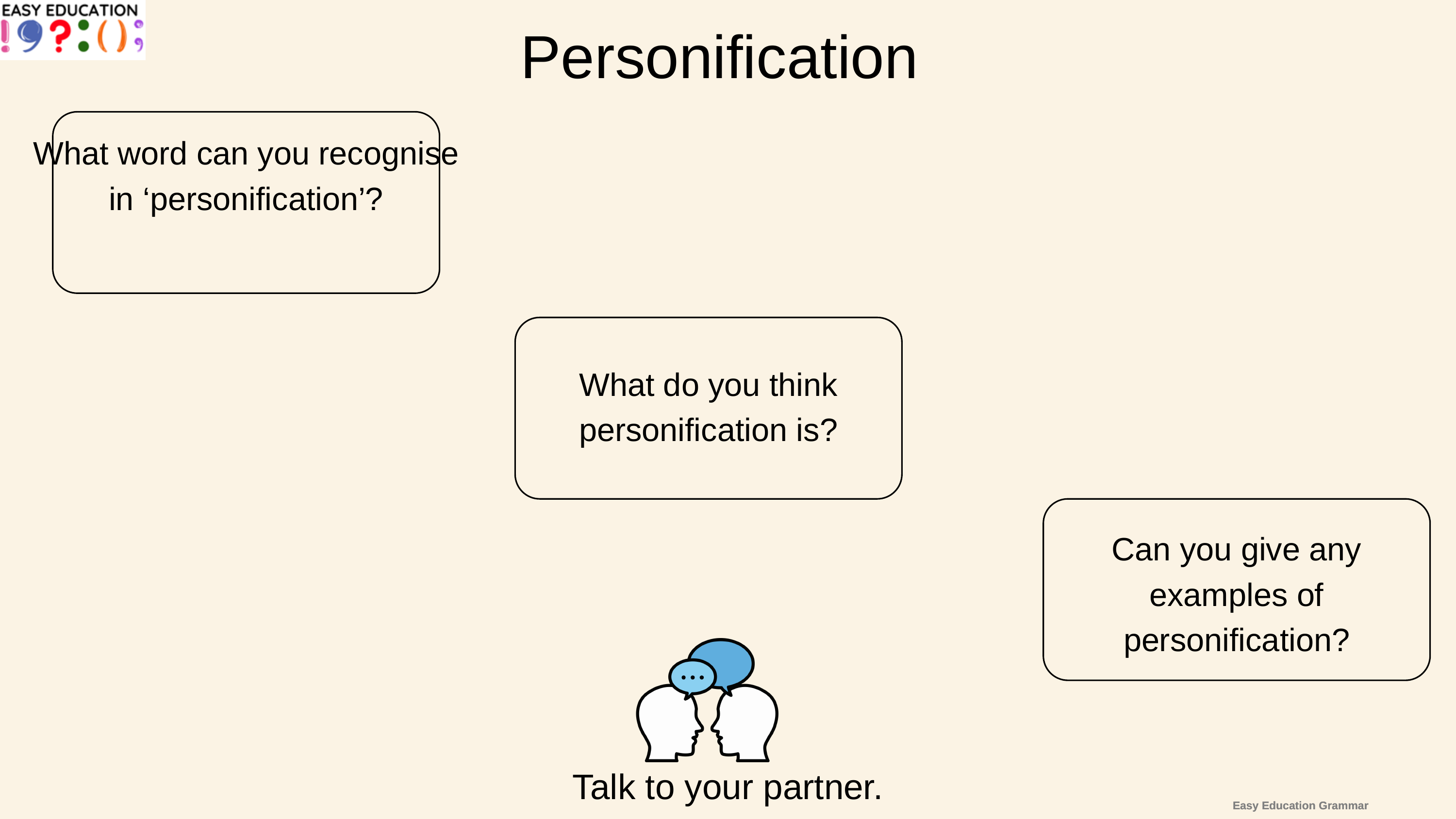

Personification

What word can you recognise in ‘personification’?

What do you think personification is?

Can you give any examples of personification?

Talk to your partner.